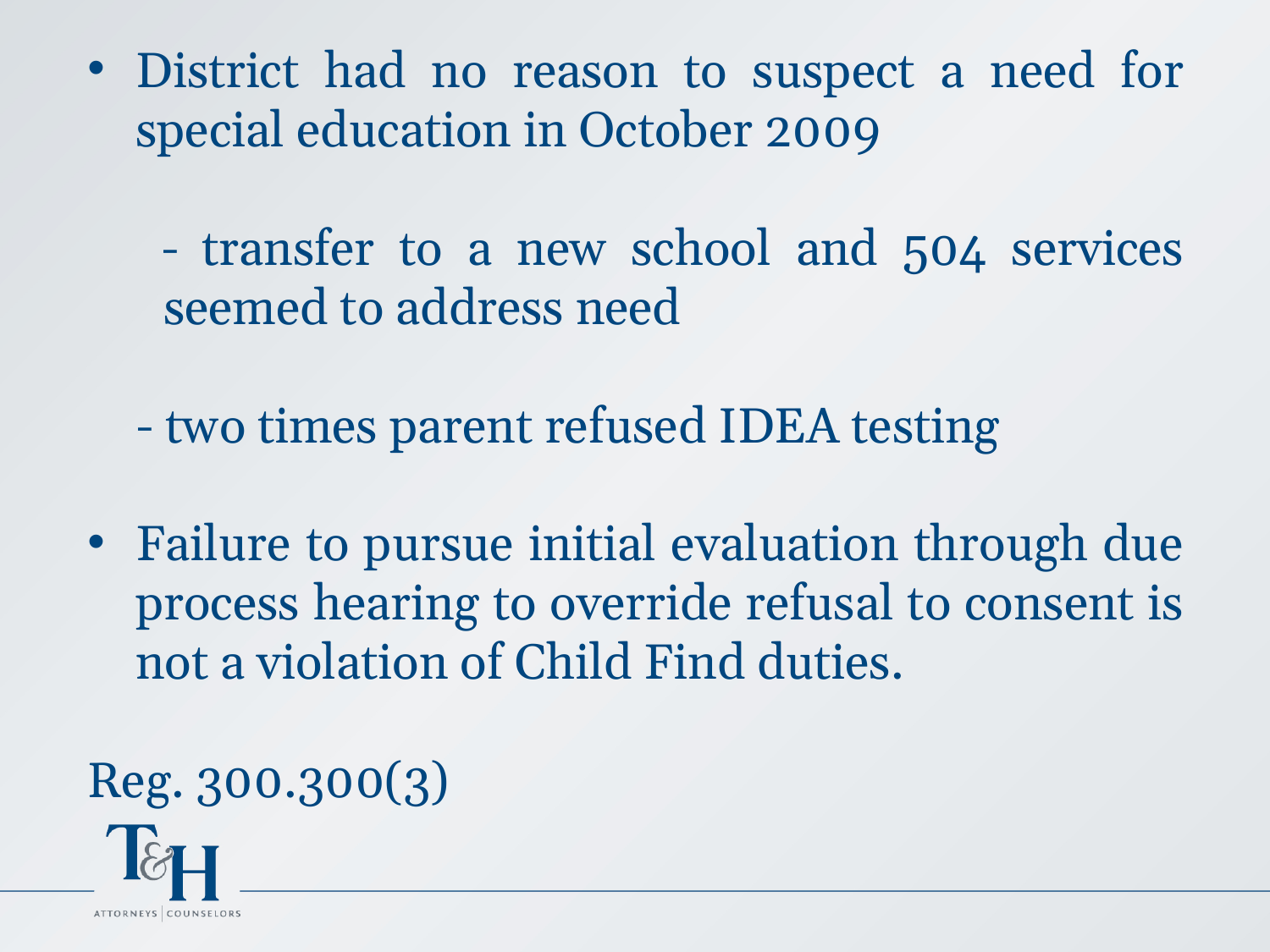

District had no reason to suspect a need for special education in October 2009

   -	transfer to a new school and 504 services seemed to address need

	- two times parent refused IDEA testing

Failure to pursue initial evaluation through due process hearing to override refusal to consent is not a violation of Child Find duties.

Reg. 300.300(3)